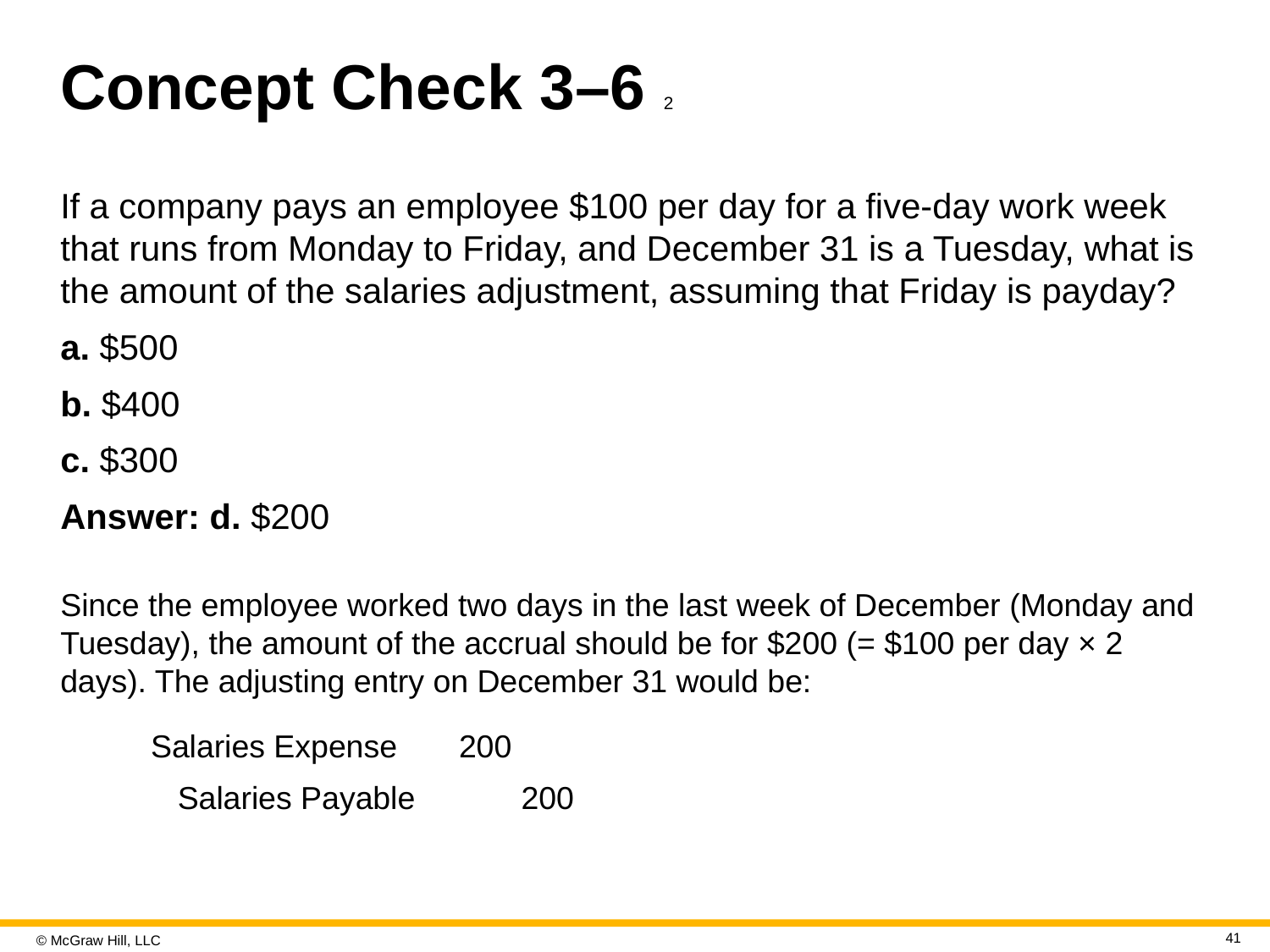

# Concept Check 3–6 2
If a company pays an employee $100 per day for a five-day work week that runs from Monday to Friday, and December 31 is a Tuesday, what is the amount of the salaries adjustment, assuming that Friday is payday?
a. $500
b. $400
c. $300
Answer: d. $200
Since the employee worked two days in the last week of December (Monday and Tuesday), the amount of the accrual should be for $200 (= $100 per day × 2 days). The adjusting entry on December 31 would be:
| Salaries Expense | 200 |
| --- | --- |
| Salaries Payable | 200 |
41